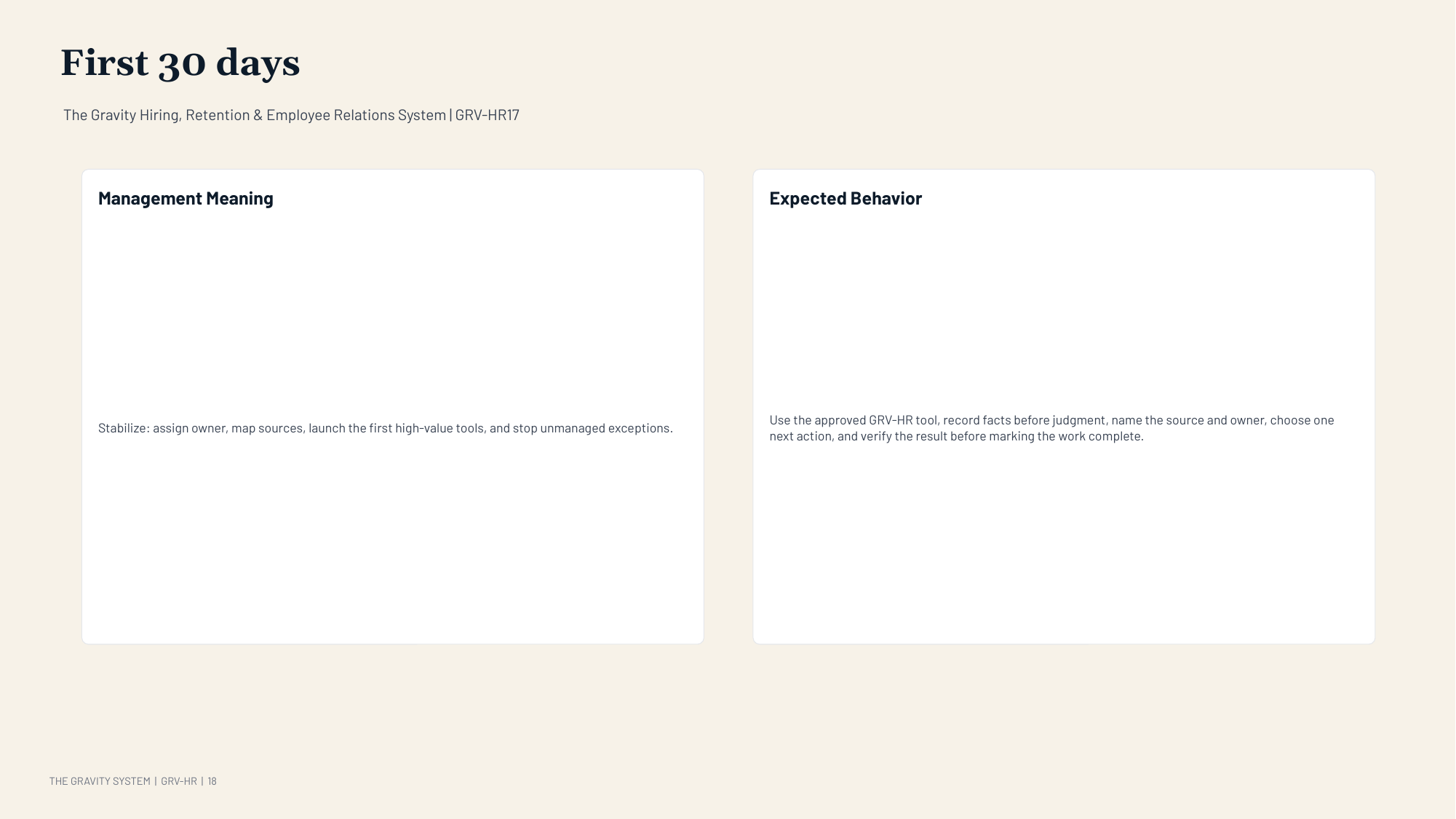

First 30 days
The Gravity Hiring, Retention & Employee Relations System | GRV-HR17

Management Meaning
Expected Behavior
Stabilize: assign owner, map sources, launch the first high-value tools, and stop unmanaged exceptions.
Use the approved GRV-HR tool, record facts before judgment, name the source and owner, choose one next action, and verify the result before marking the work complete.
THE GRAVITY SYSTEM  |  GRV-HR  |  18